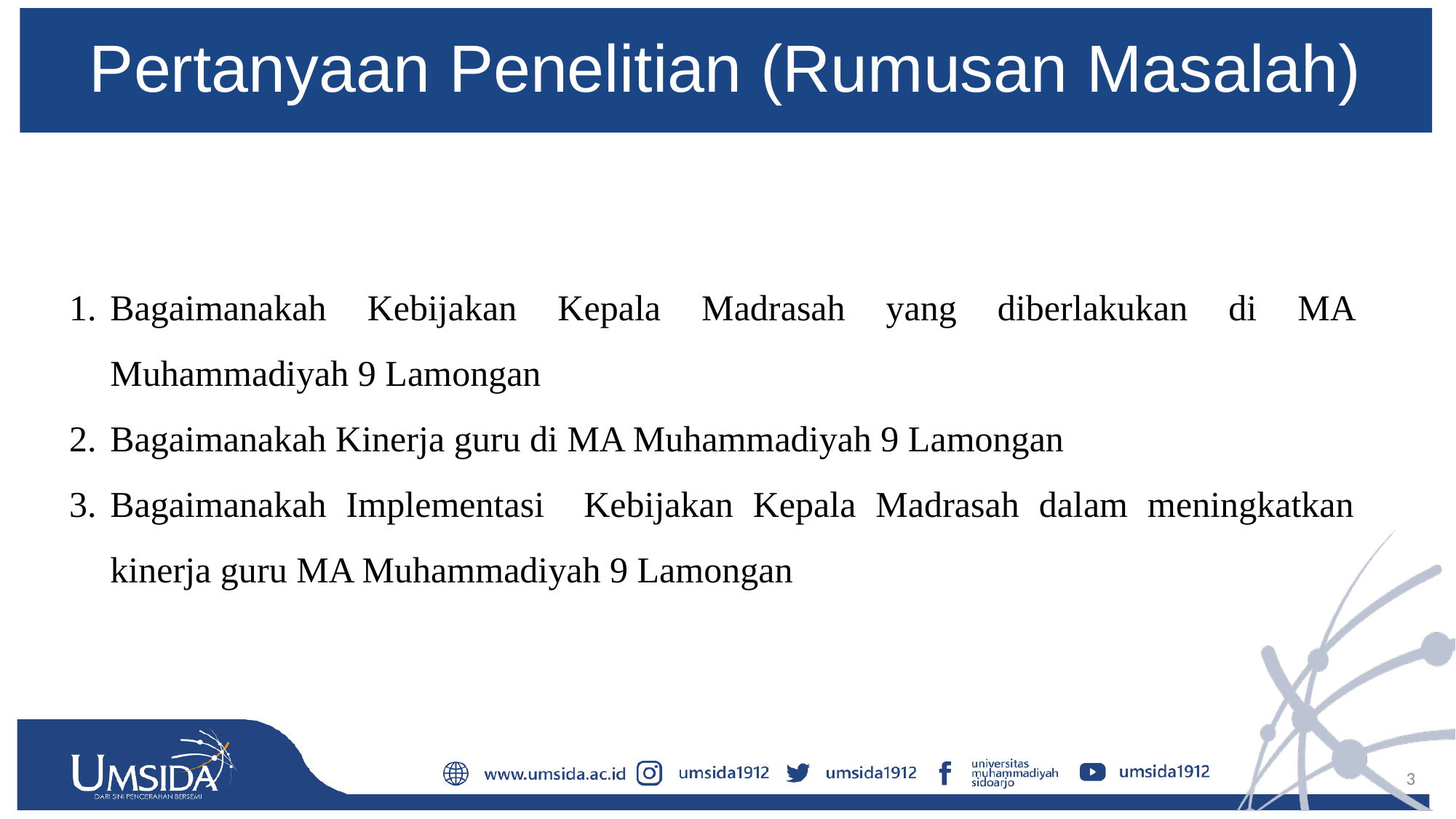

# Pertanyaan Penelitian (Rumusan Masalah)
Bagaimanakah Kebijakan Kepala Madrasah yang diberlakukan di MA Muhammadiyah 9 Lamongan
Bagaimanakah Kinerja guru di MA Muhammadiyah 9 Lamongan
Bagaimanakah Implementasi  Kebijakan Kepala Madrasah dalam meningkatkan kinerja guru MA Muhammadiyah 9 Lamongan